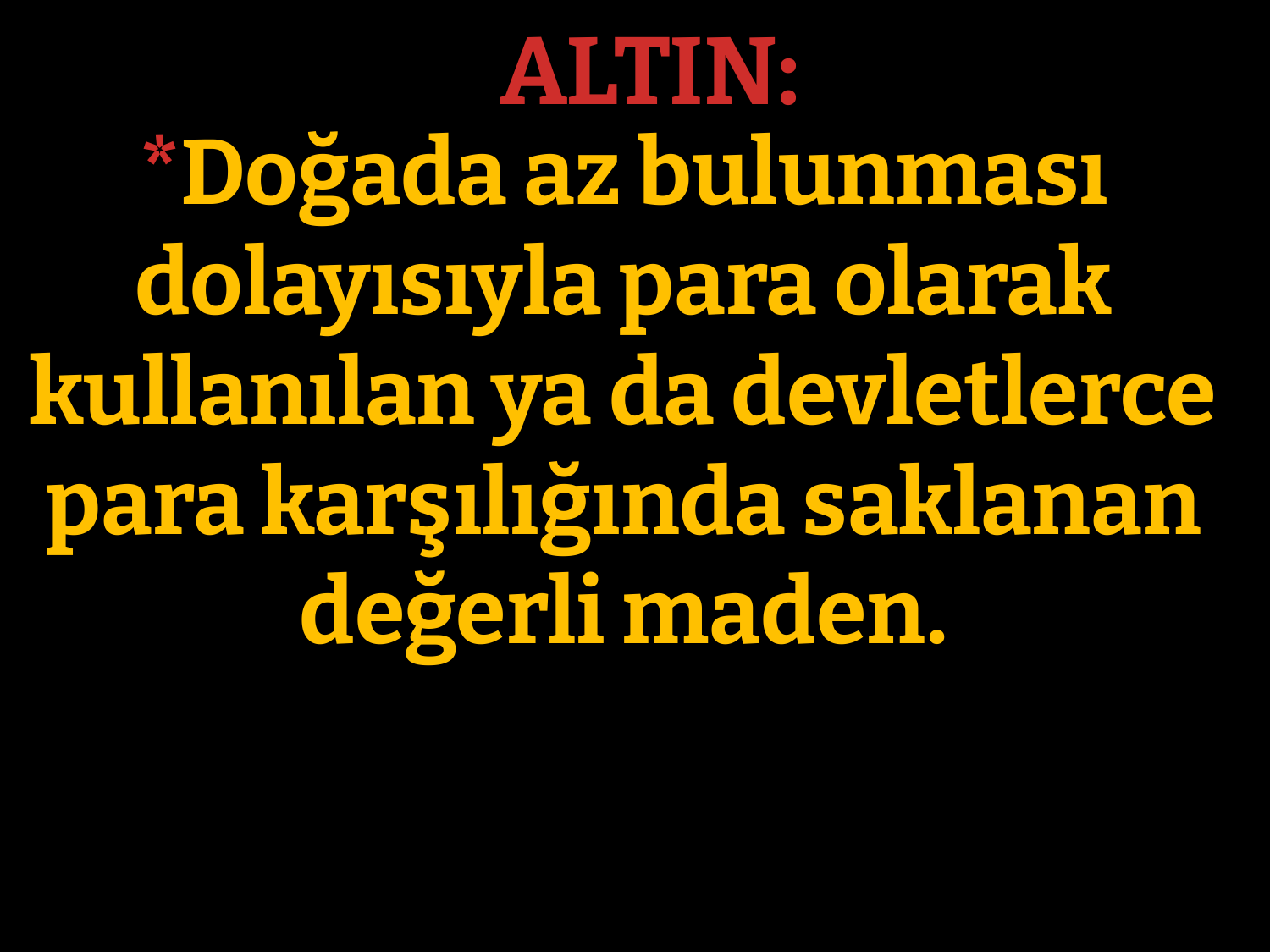

ALTIN:
*Doğada az bulunması dolayısıyla para olarak kullanılan ya da devletlerce para karşılığında saklanan değerli maden.